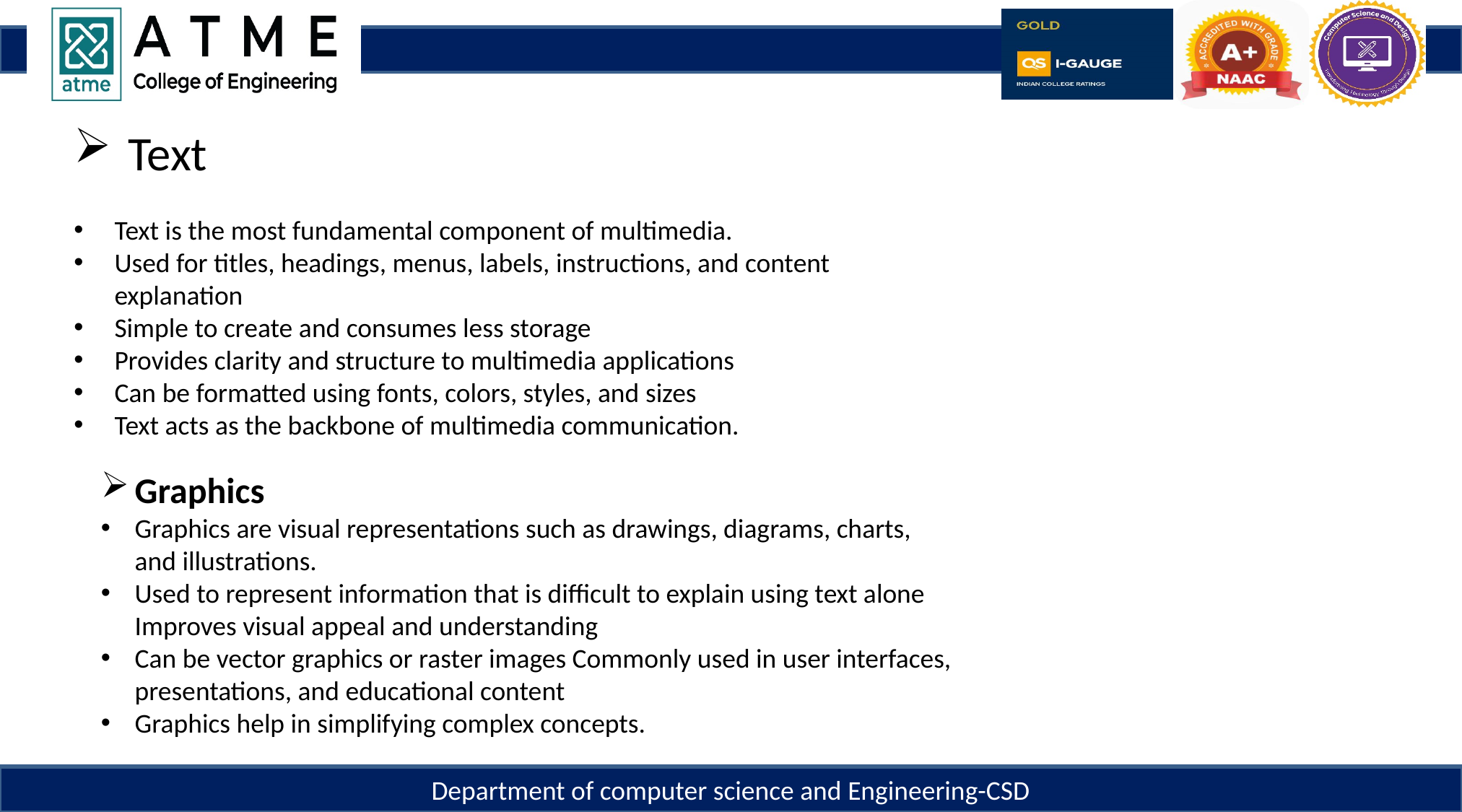

Text

Text is the most fundamental component of multimedia.
Used for titles, headings, menus, labels, instructions, and content explanation
Simple to create and consumes less storage
Provides clarity and structure to multimedia applications
Can be formatted using fonts, colors, styles, and sizes
Text acts as the backbone of multimedia communication.
Graphics
Graphics are visual representations such as drawings, diagrams, charts, and illustrations.
Used to represent information that is difficult to explain using text alone Improves visual appeal and understanding
Can be vector graphics or raster images Commonly used in user interfaces, presentations, and educational content
Graphics help in simplifying complex concepts.
Department of computer science and Engineering-CSD